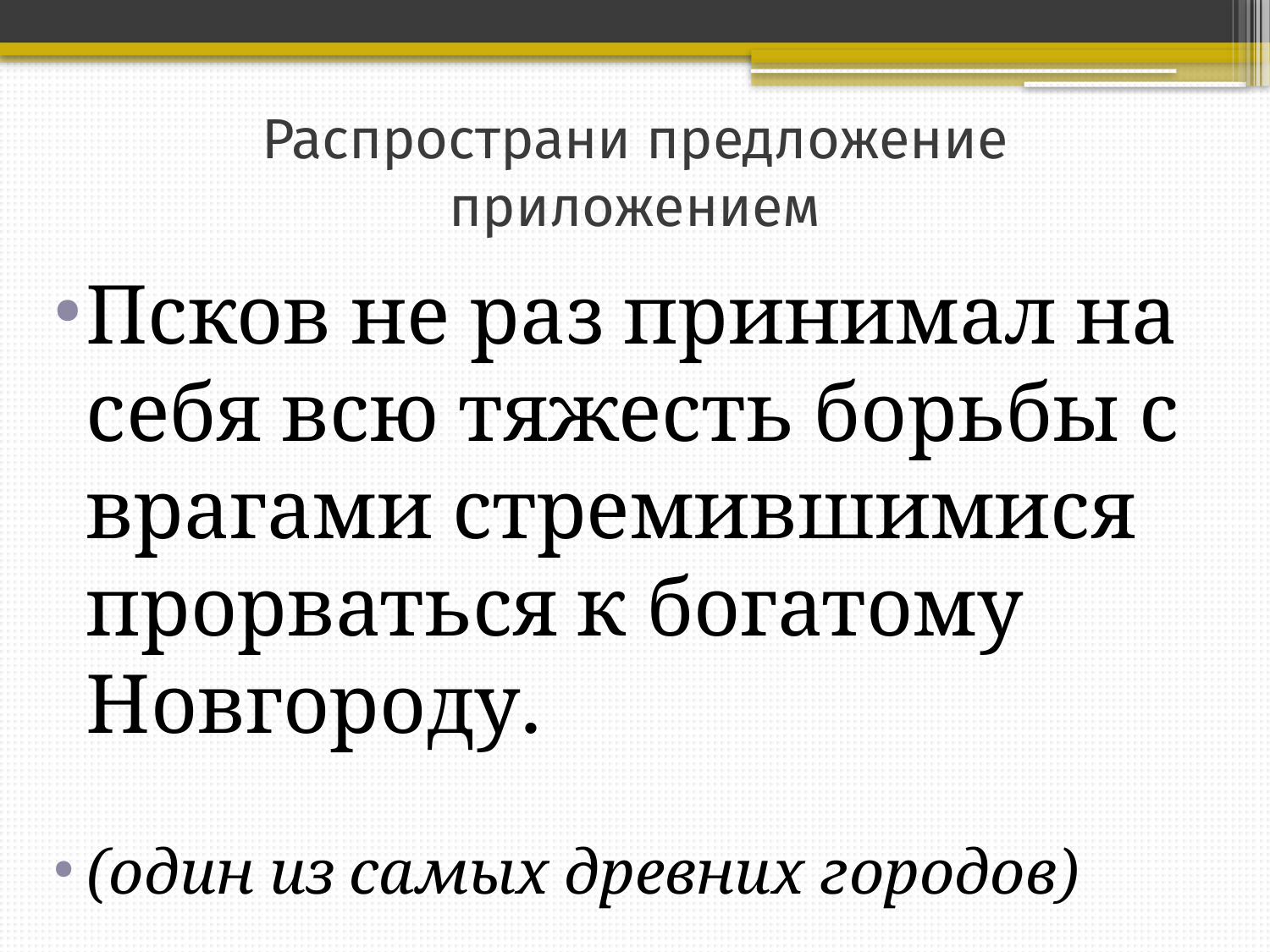

# Распространи предложение приложением
Псков не раз принимал на себя всю тяжесть борьбы с врагами стремившимися прорваться к богатому Новгороду.

(один из самых древних городов)